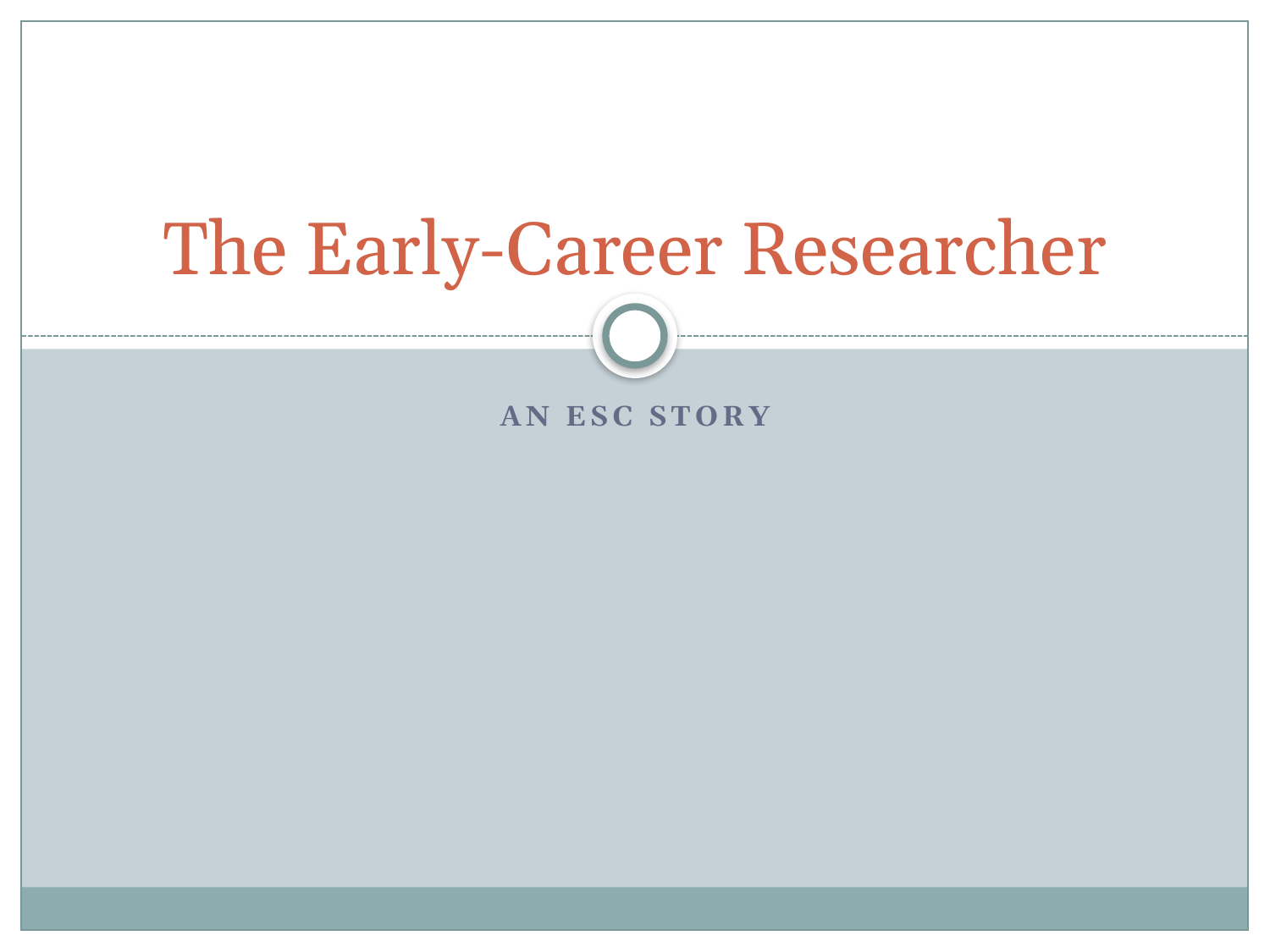

# The Early-Career Researcher
An ESC Story